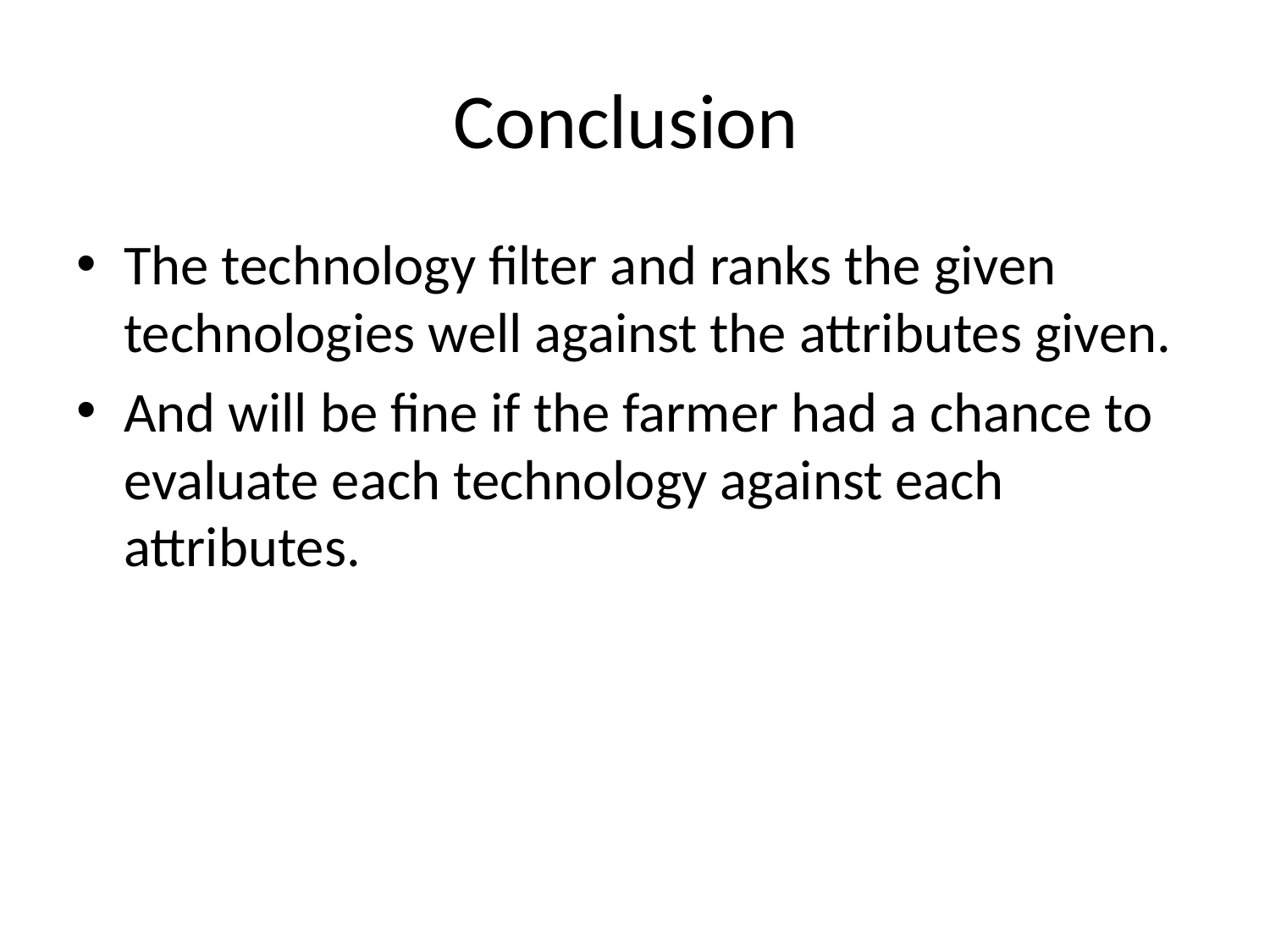

# Conclusion
The technology filter and ranks the given technologies well against the attributes given.
And will be fine if the farmer had a chance to evaluate each technology against each attributes.